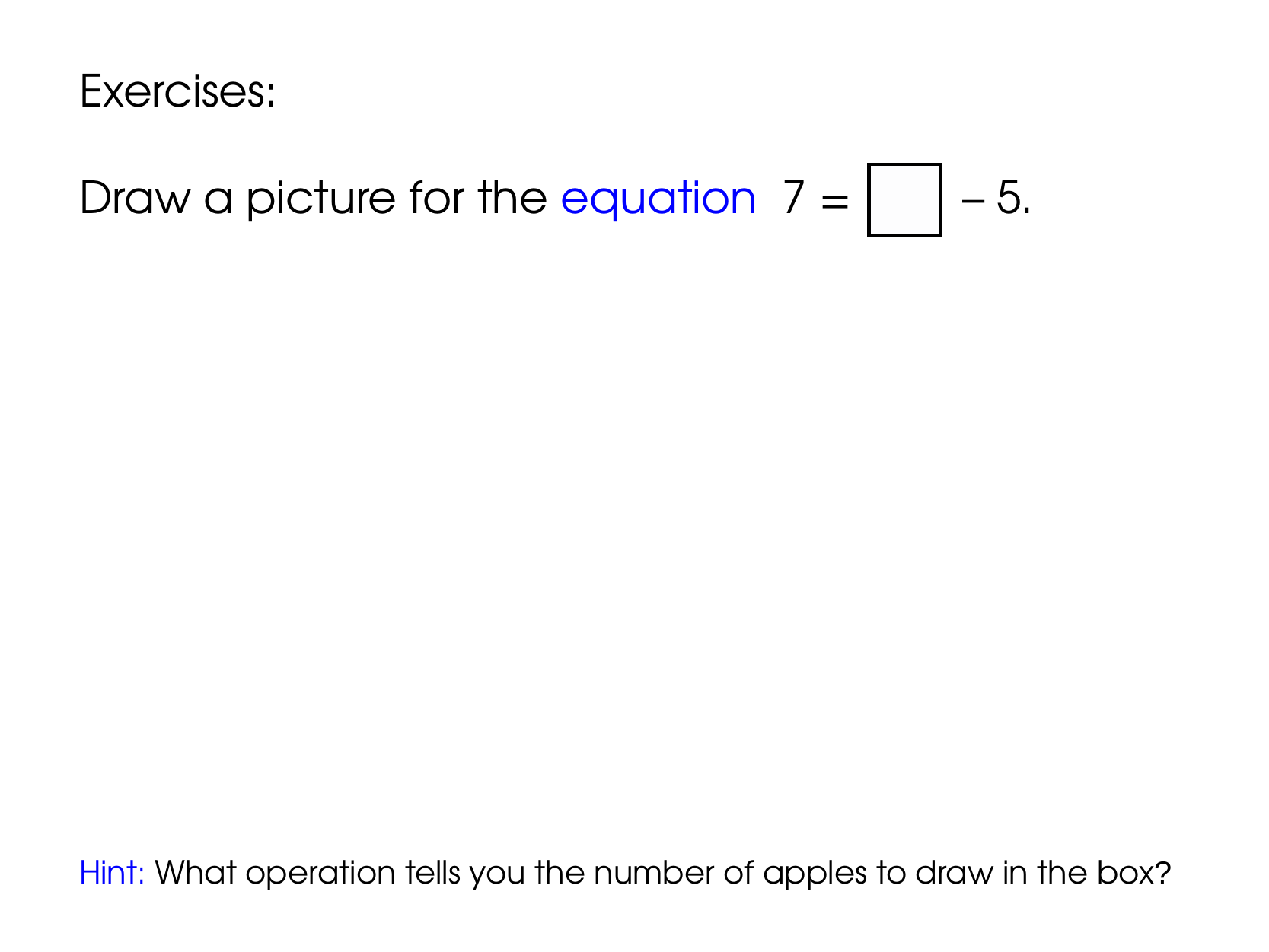

Exercises:

Draw a picture for the equation  7 =         – 5.

Hint: What operation tells you the number of apples to draw in the box?